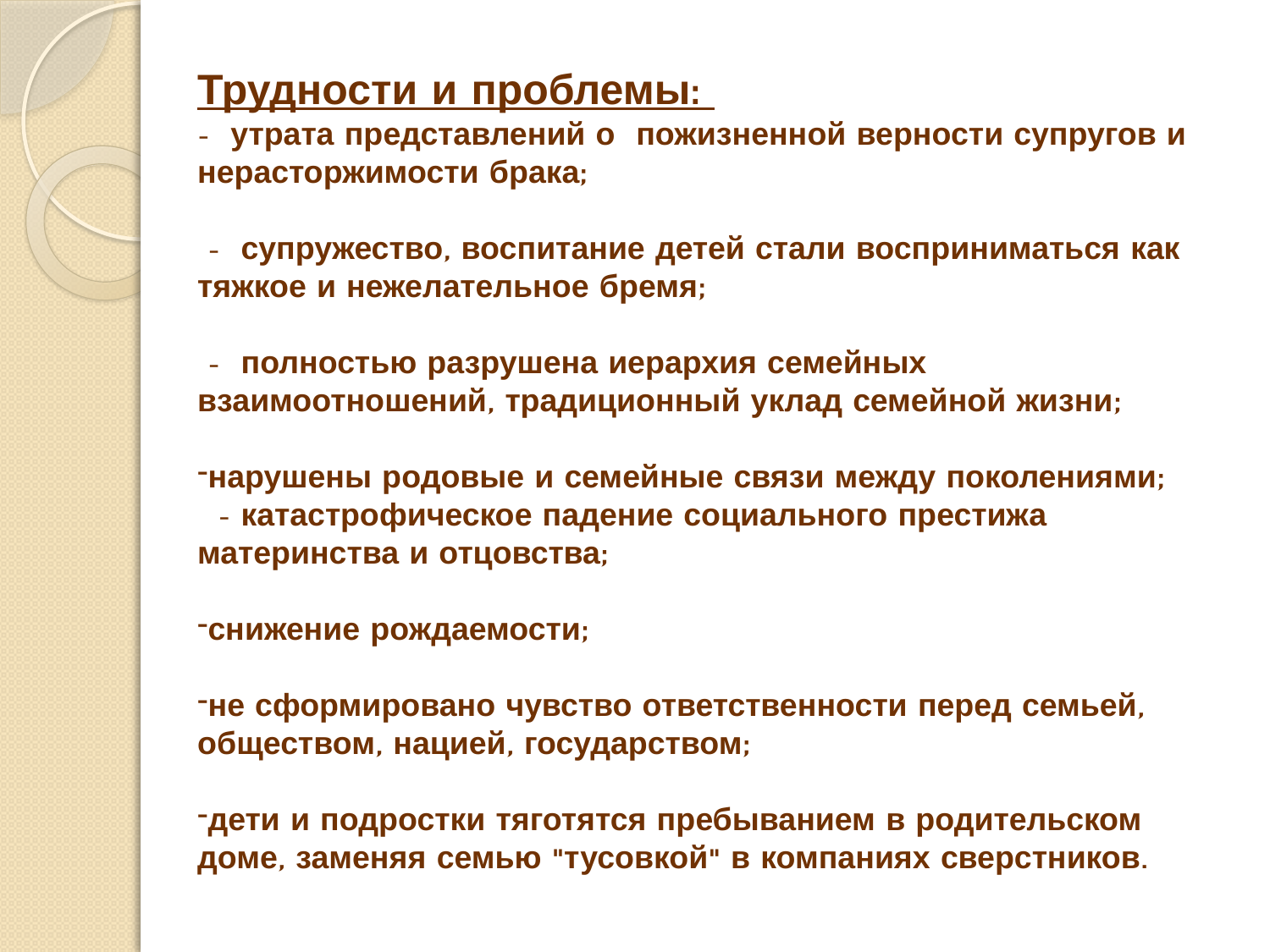

Трудности и проблемы:
-  утрата представлений о  пожизненной верности супругов и нерасторжимости брака;
 -  супружество, воспитание детей стали восприниматься как тяжкое и нежелательное бремя;
 -  полностью разрушена иерархия семейных взаимоотношений, традиционный уклад семейной жизни;

нарушены родовые и семейные связи между поколениями;
  - катастрофическое падение социального престижа материнства и отцовства;

снижение рождаемости;

не сформировано чувство ответственности перед семьей, обществом, нацией, государством;

дети и подростки тяготятся пребыванием в родительском доме, заменяя семью "тусовкой" в компаниях сверстников.

#